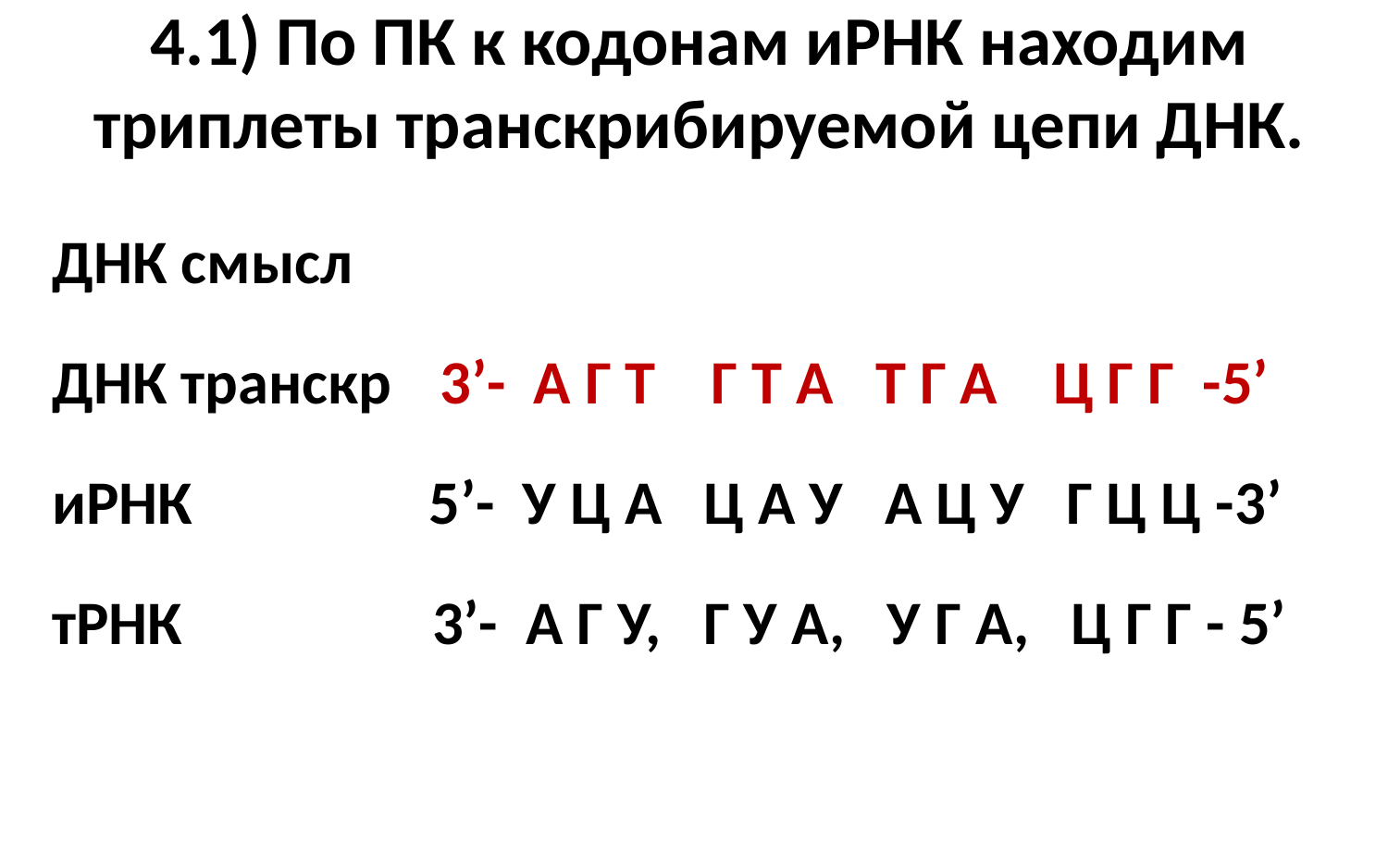

# 4.1) По ПК к кодонам иРНК находим триплеты транскрибируемой цепи ДНК.
ДНК смысл
ДНК транскр
иРНК                 5’-  У Ц А   Ц А У   А Ц У   Г Ц Ц -3’
тРНК                  3’-  А Г У,   Г У А,   У Г А,   Ц Г Г - 5’

3’-  А Г Т    Г Т А   Т Г А    Ц Г Г  -5’